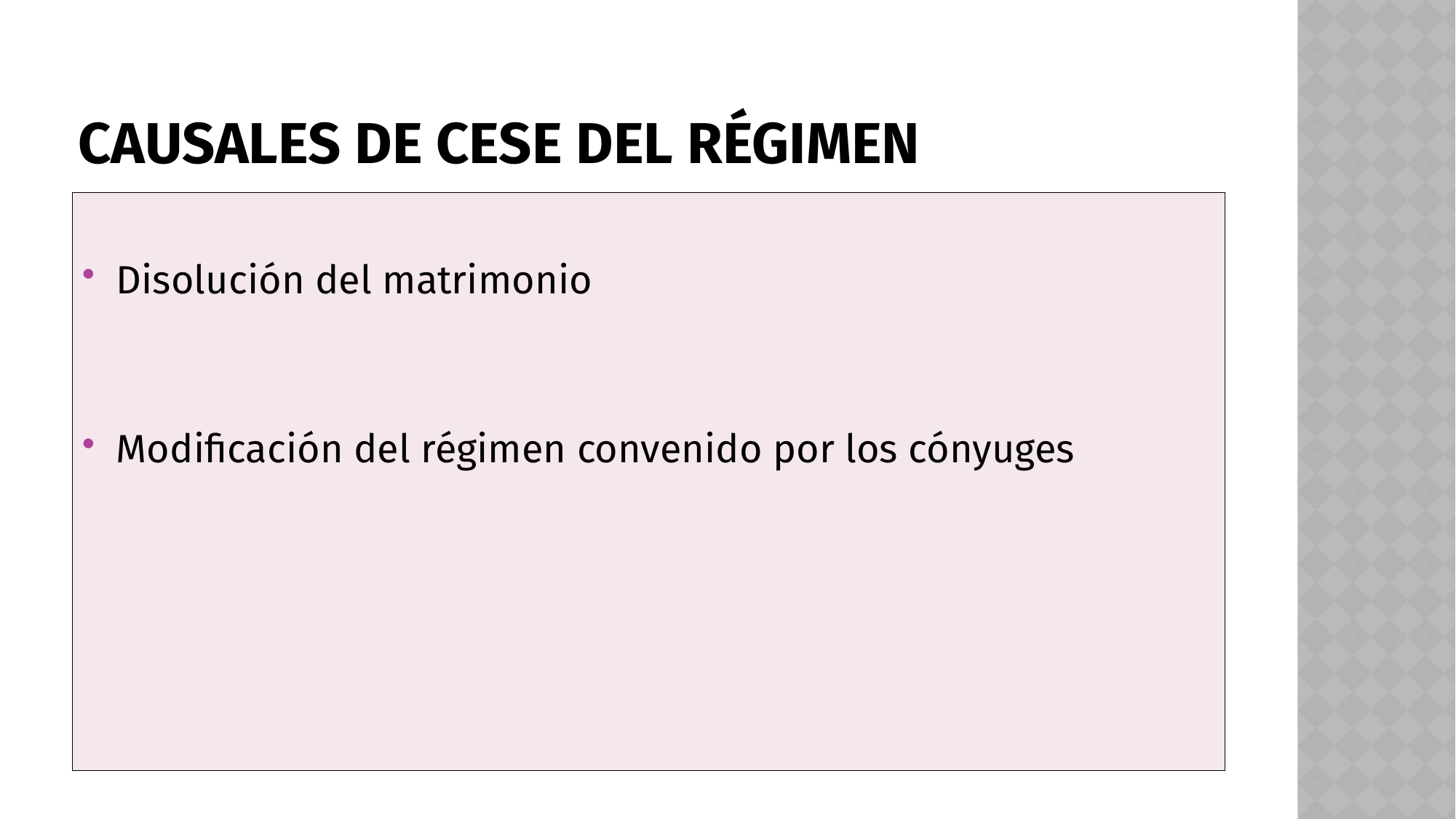

# Causales de cese del régimen

Disolución del matrimonio

Modificación del régimen convenido por los cónyuges